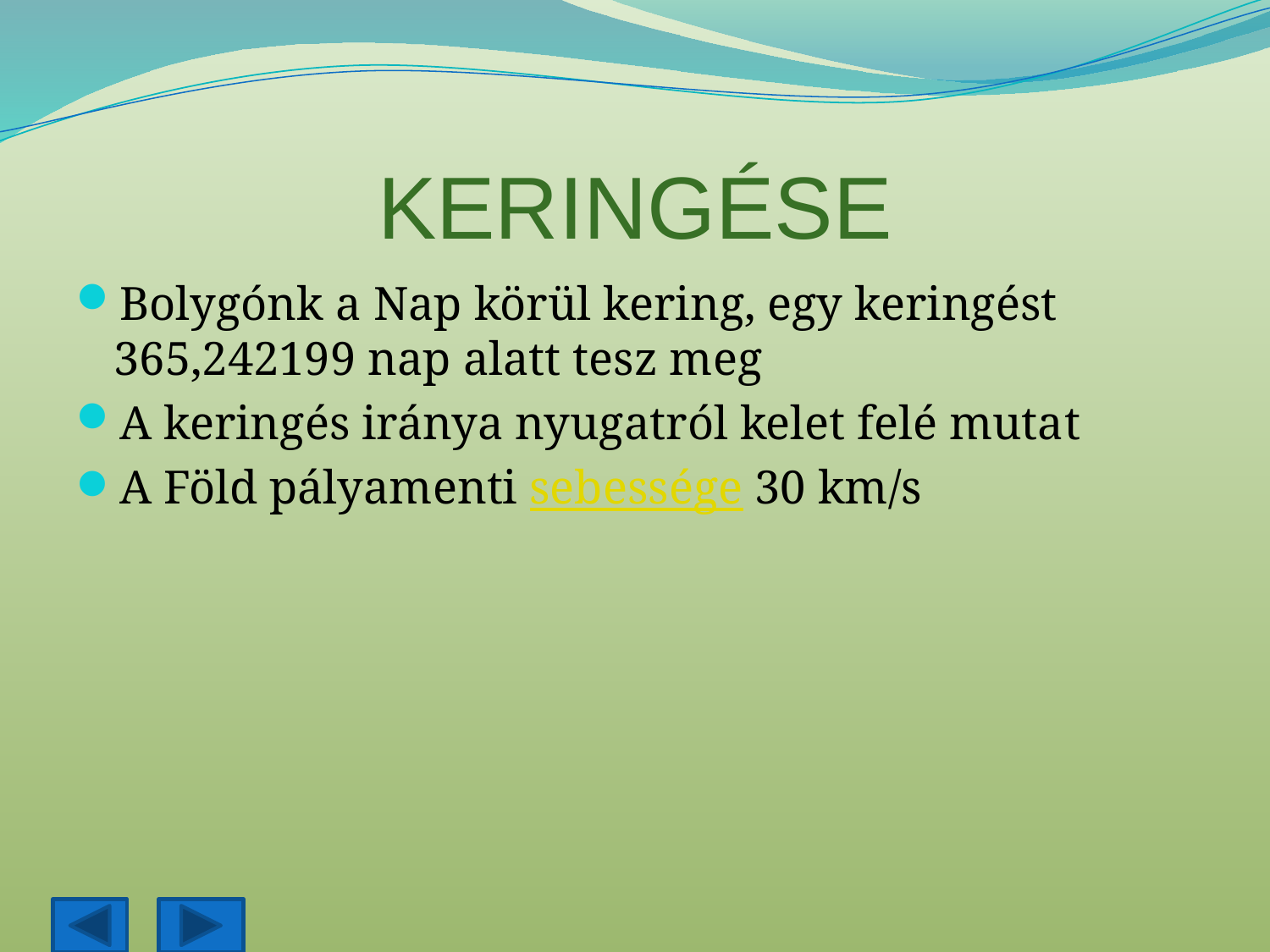

# KERINGÉSE
Bolygónk a Nap körül kering, egy keringést 365,242199 nap alatt tesz meg
A keringés iránya nyugatról kelet felé mutat
A Föld pályamenti sebessége 30 km/s